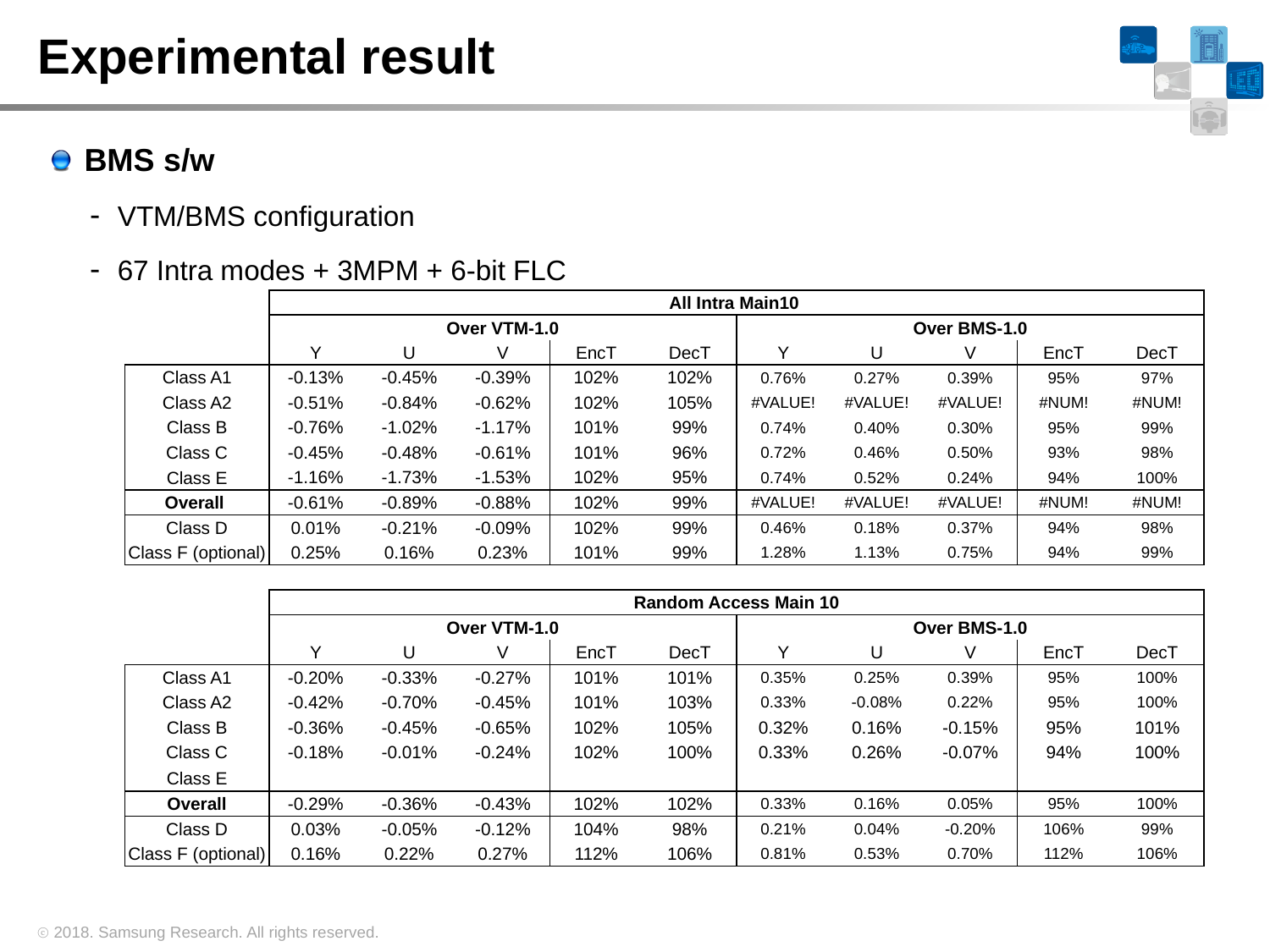

# Experimental result
BMS s/w
VTM/BMS configuration
67 Intra modes + 3MPM + 6-bit FLC
|  | All Intra Main10 |  |  |  |  |  |  |  |  |  |
| --- | --- | --- | --- | --- | --- | --- | --- | --- | --- | --- |
|  | Over VTM-1.0 |  |  |  |  | Over BMS-1.0 |  |  |  |  |
|  | Y | U | V | EncT | DecT | Y | U | V | EncT | DecT |
| Class A1 | -0.13% | -0.45% | -0.39% | 102% | 102% | 0.76% | 0.27% | 0.39% | 95% | 97% |
| Class A2 | -0.51% | -0.84% | -0.62% | 102% | 105% | #VALUE! | #VALUE! | #VALUE! | #NUM! | #NUM! |
| Class B | -0.76% | -1.02% | -1.17% | 101% | 99% | 0.74% | 0.40% | 0.30% | 95% | 99% |
| Class C | -0.45% | -0.48% | -0.61% | 101% | 96% | 0.72% | 0.46% | 0.50% | 93% | 98% |
| Class E | -1.16% | -1.73% | -1.53% | 102% | 95% | 0.74% | 0.52% | 0.24% | 94% | 100% |
| Overall | -0.61% | -0.89% | -0.88% | 102% | 99% | #VALUE! | #VALUE! | #VALUE! | #NUM! | #NUM! |
| Class D | 0.01% | -0.21% | -0.09% | 102% | 99% | 0.46% | 0.18% | 0.37% | 94% | 98% |
| Class F (optional) | 0.25% | 0.16% | 0.23% | 101% | 99% | 1.28% | 1.13% | 0.75% | 94% | 99% |
|  |  |  |  |  |  |  |  |  |  |  |
|  | Random Access Main 10 |  |  |  |  |  |  |  |  |  |
|  | Over VTM-1.0 |  |  |  |  | Over BMS-1.0 |  |  |  |  |
|  | Y | U | V | EncT | DecT | Y | U | V | EncT | DecT |
| Class A1 | -0.20% | -0.33% | -0.27% | 101% | 101% | 0.35% | 0.25% | 0.39% | 95% | 100% |
| Class A2 | -0.42% | -0.70% | -0.45% | 101% | 103% | 0.33% | -0.08% | 0.22% | 95% | 100% |
| Class B | -0.36% | -0.45% | -0.65% | 102% | 105% | 0.32% | 0.16% | -0.15% | 95% | 101% |
| Class C | -0.18% | -0.01% | -0.24% | 102% | 100% | 0.33% | 0.26% | -0.07% | 94% | 100% |
| Class E |  |  |  |  |  |  |  |  |  |  |
| Overall | -0.29% | -0.36% | -0.43% | 102% | 102% | 0.33% | 0.16% | 0.05% | 95% | 100% |
| Class D | 0.03% | -0.05% | -0.12% | 104% | 98% | 0.21% | 0.04% | -0.20% | 106% | 99% |
| Class F (optional) | 0.16% | 0.22% | 0.27% | 112% | 106% | 0.81% | 0.53% | 0.70% | 112% | 106% |